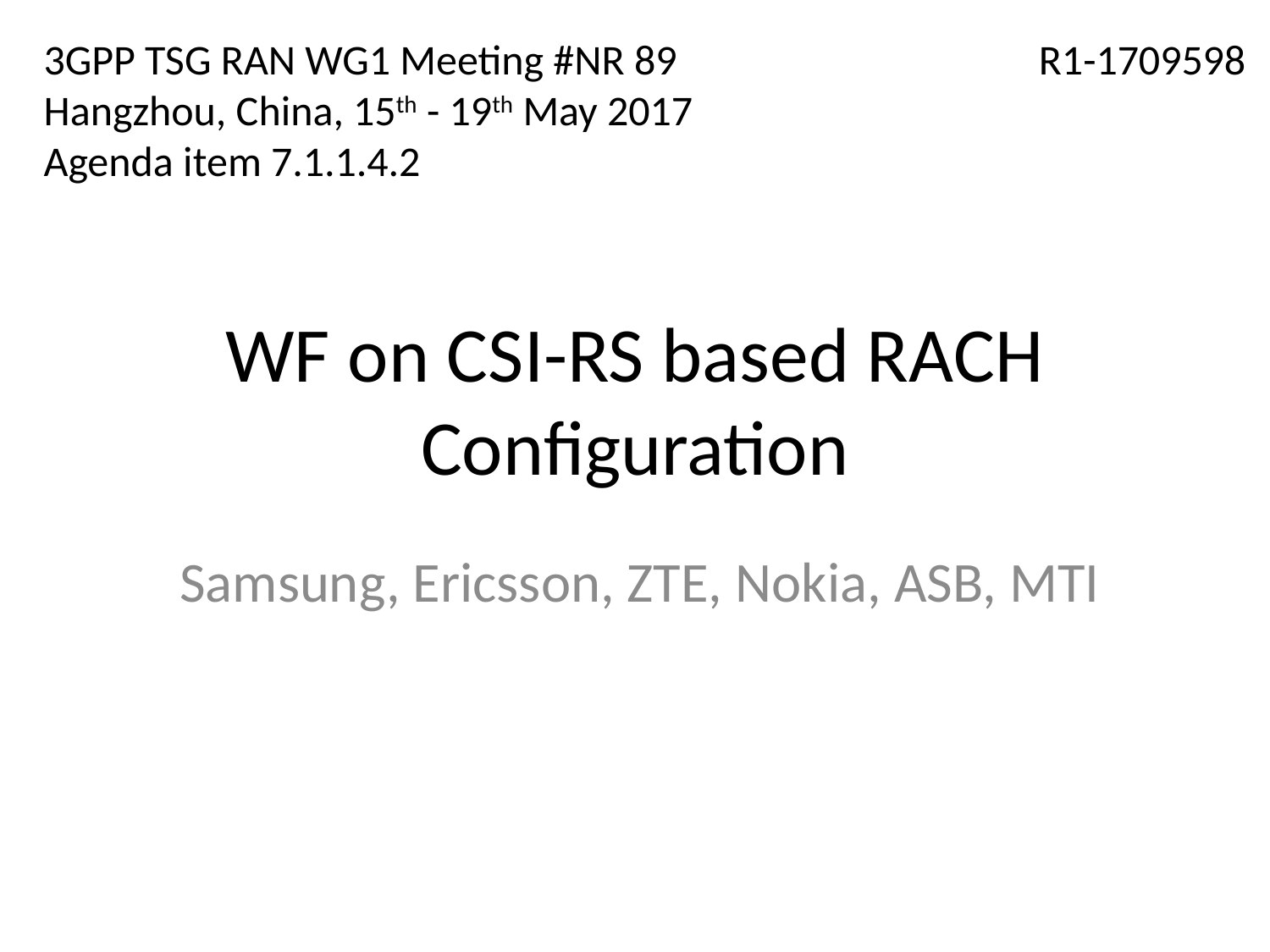

3GPP TSG RAN WG1 Meeting #NR 89
Hangzhou, China, 15th - 19th May 2017
Agenda item 7.1.1.4.2
R1-1709598
# WF on CSI-RS based RACH Configuration
Samsung, Ericsson, ZTE, Nokia, ASB, MTI